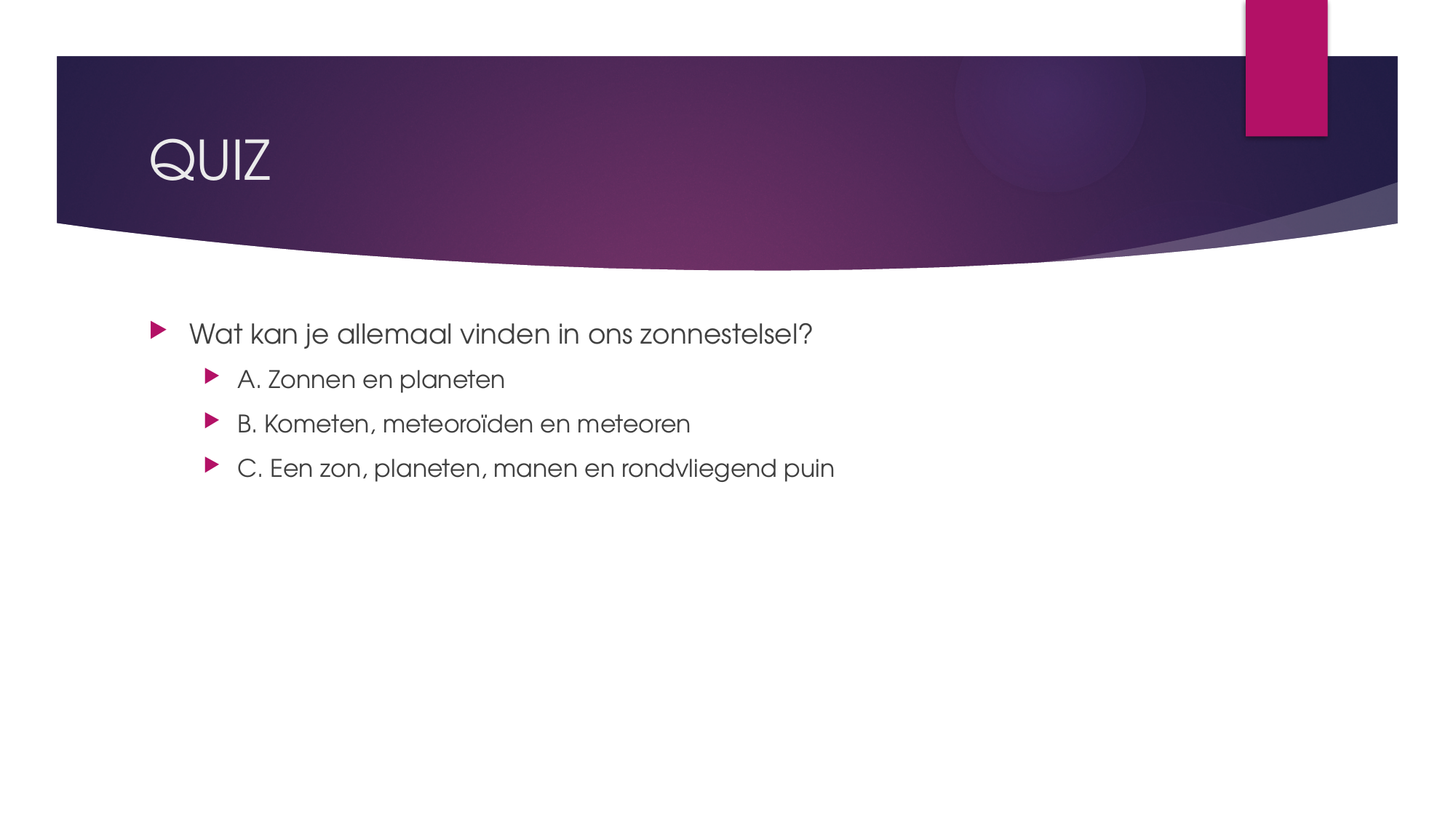

# QUIZ
Wat kan je allemaal vinden in ons zonnestelsel?
A. Zonnen en planeten
B. Kometen, meteoroïden en meteoren
C. Een zon, planeten, manen en rondvliegend puin